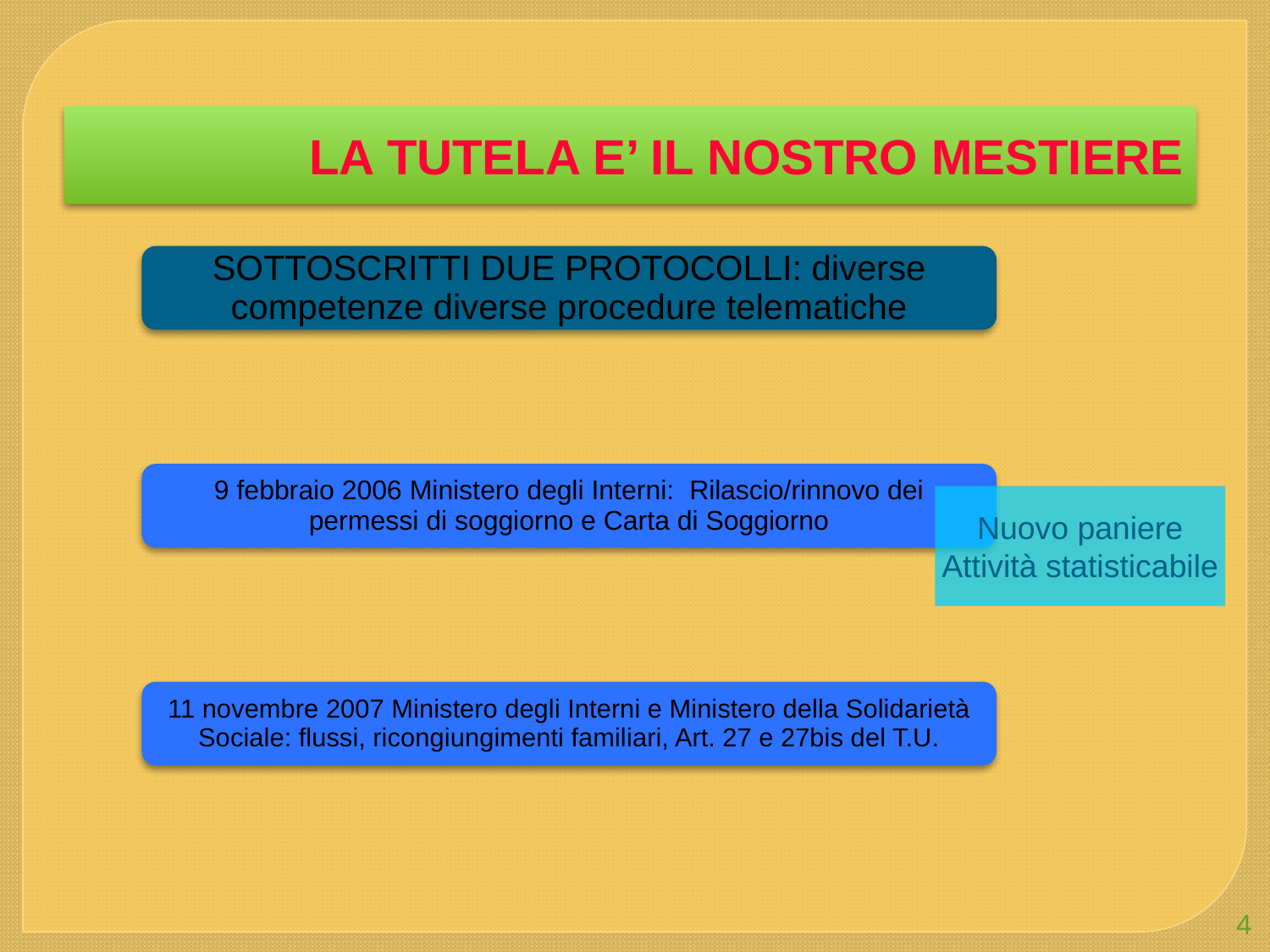

La tutela è il nostro mestiere
LA TUTELA E’ IL NOSTRO MESTIERE
SOTTOSCRITTI DUE PROTOCOLLI: diverse competenze diverse procedure telematiche
9 febbraio 2006 Ministero degli Interni:  Rilascio/rinnovo dei permessi di soggiorno e Carta di Soggiorno
11 novembre 2007 Ministero degli Interni e Ministero della Solidarietà Sociale: flussi, ricongiungimenti familiari, Art. 27 e 27bis del T.U.
Nuovo paniere
Attività statisticabile
4